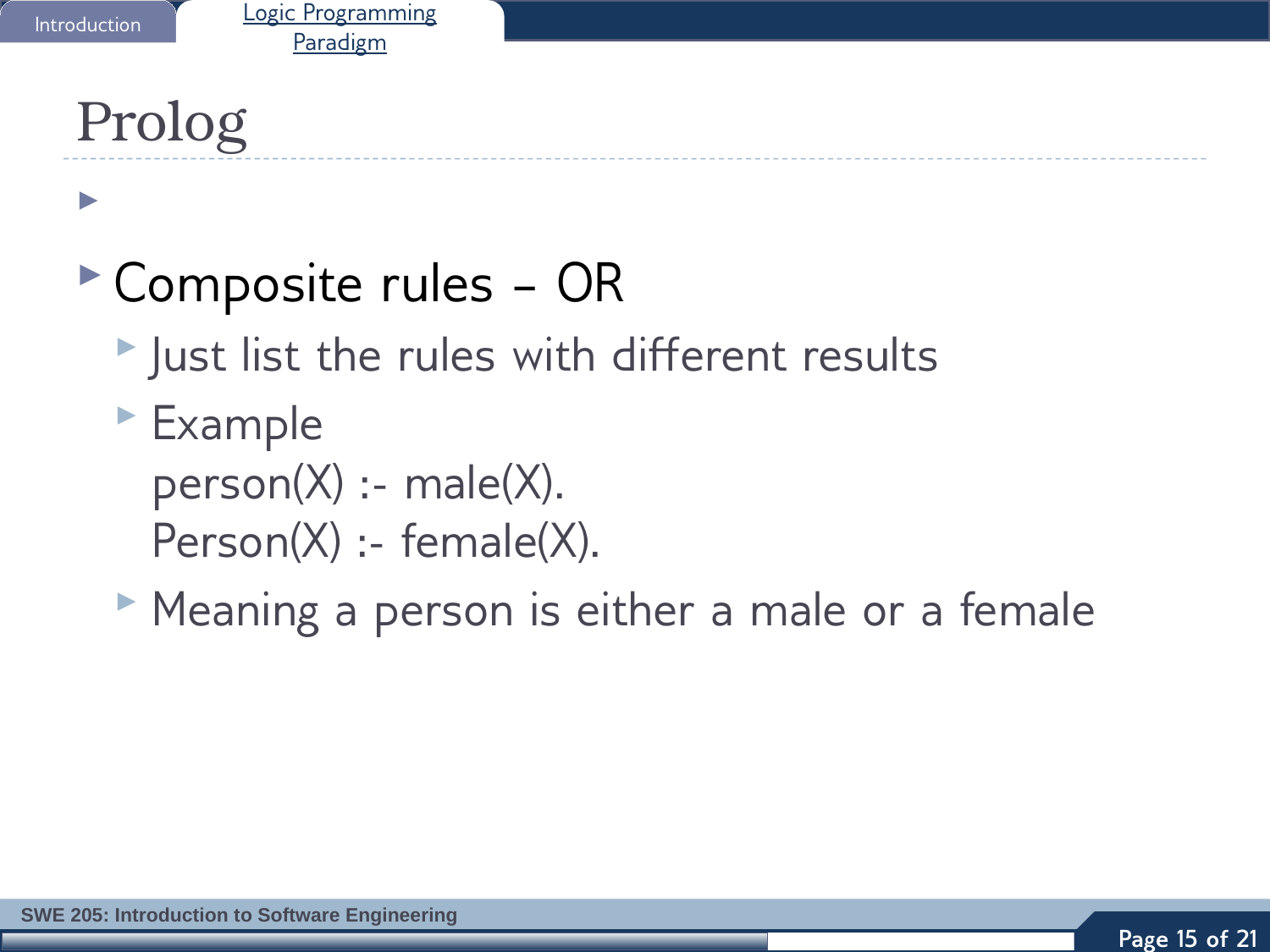

Introduction
Logic Programming Paradigm
# Prolog

Composite rules – OR
Just list the rules with different results
Example
person(X) :- male(X).
Person(X) :- female(X).
Meaning a person is either a male or a female
15
Page 15 of 21